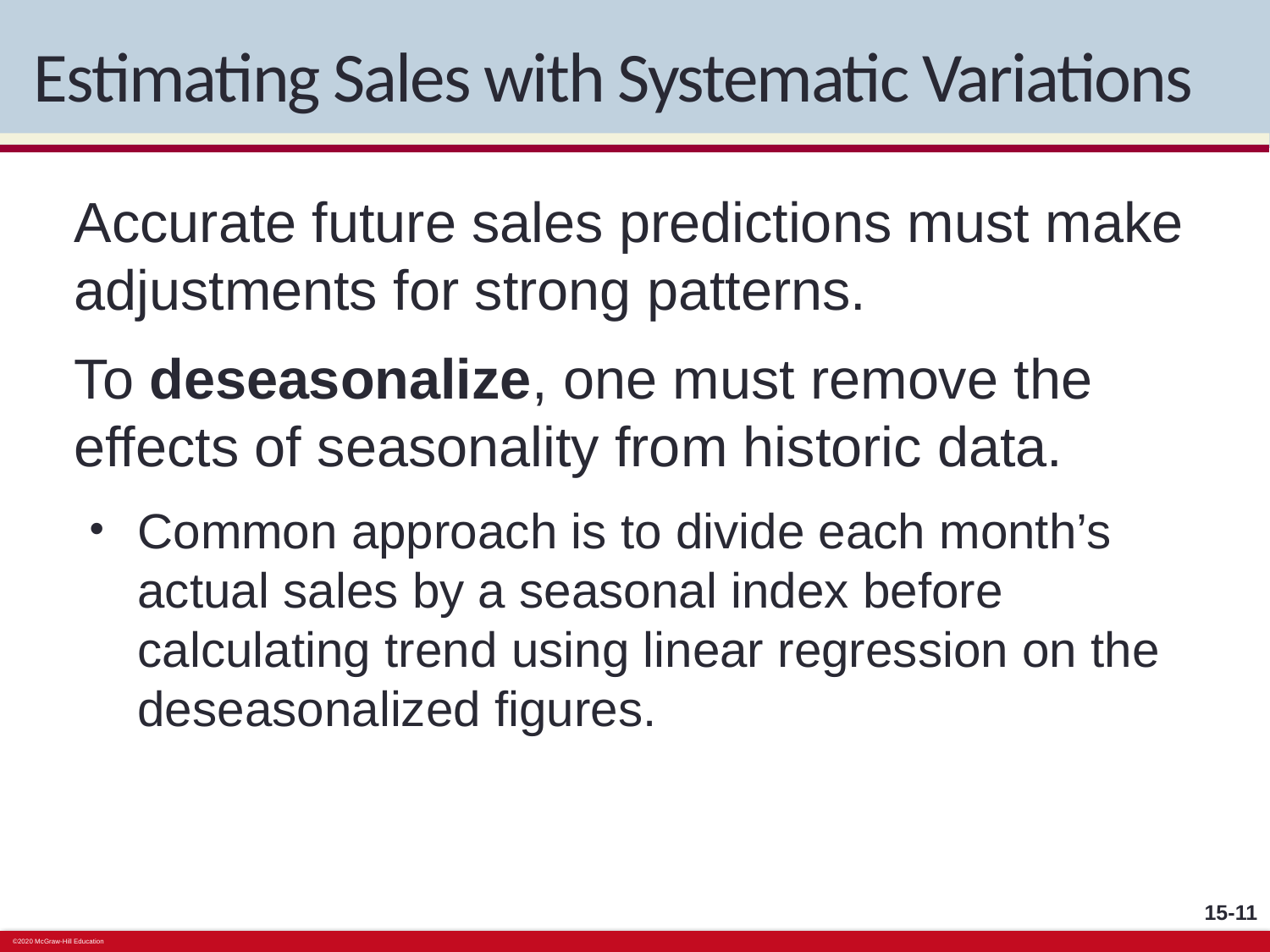

# Estimating Sales with Systematic Variations
Accurate future sales predictions must make adjustments for strong patterns.
To deseasonalize, one must remove the effects of seasonality from historic data.
Common approach is to divide each month’s actual sales by a seasonal index before calculating trend using linear regression on the deseasonalized figures.